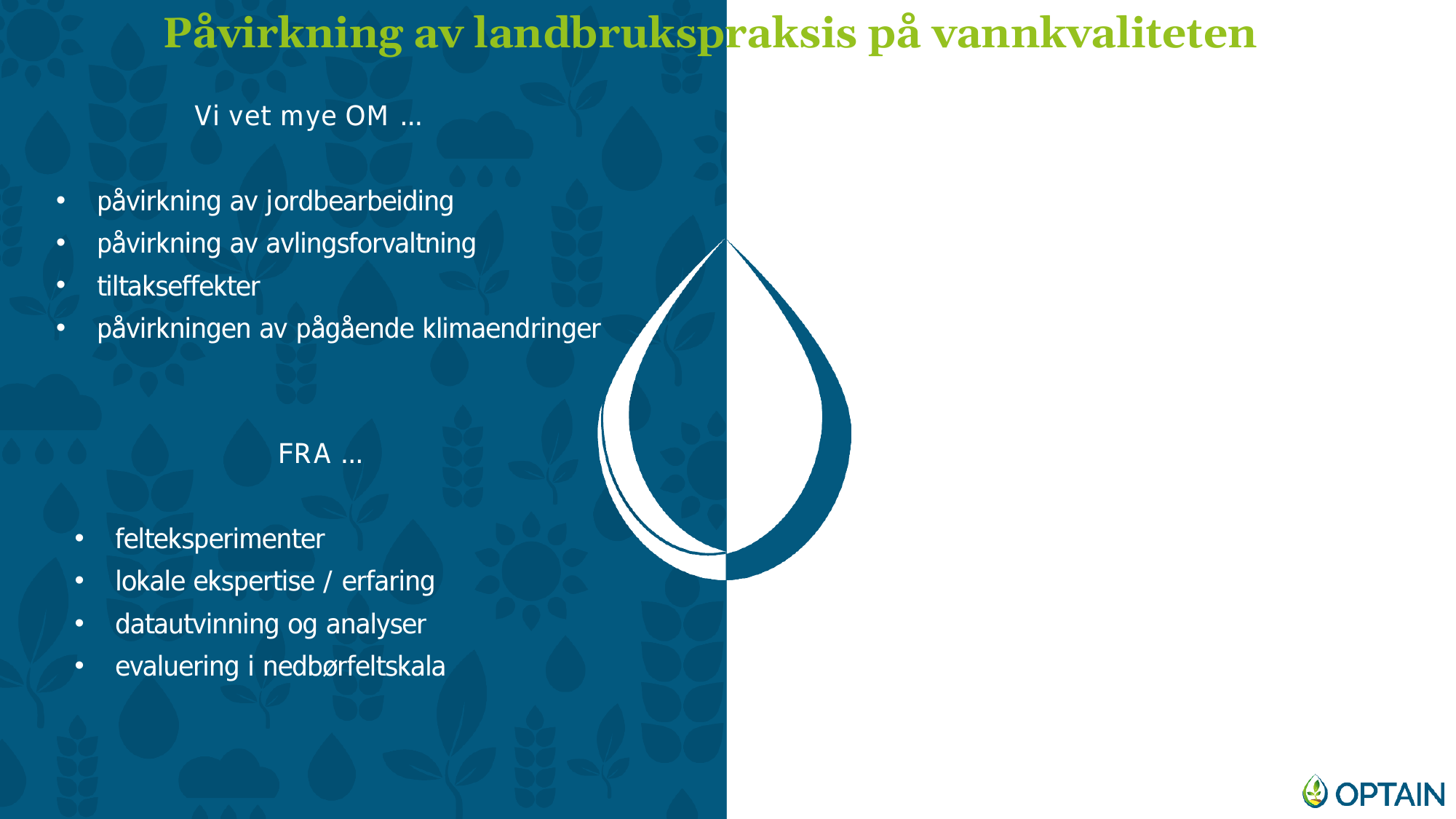

Påvirkning av landbrukspraksis på vannkvaliteten
Vi vet mye OM …

påvirkning av jordbearbeiding
påvirkning av avlingsforvaltning
tiltakseffekter
påvirkningen av pågående klimaendringer
FRA …

felteksperimenter
lokale ekspertise / erfaring
datautvinning og analyser
evaluering i nedbørfeltskala